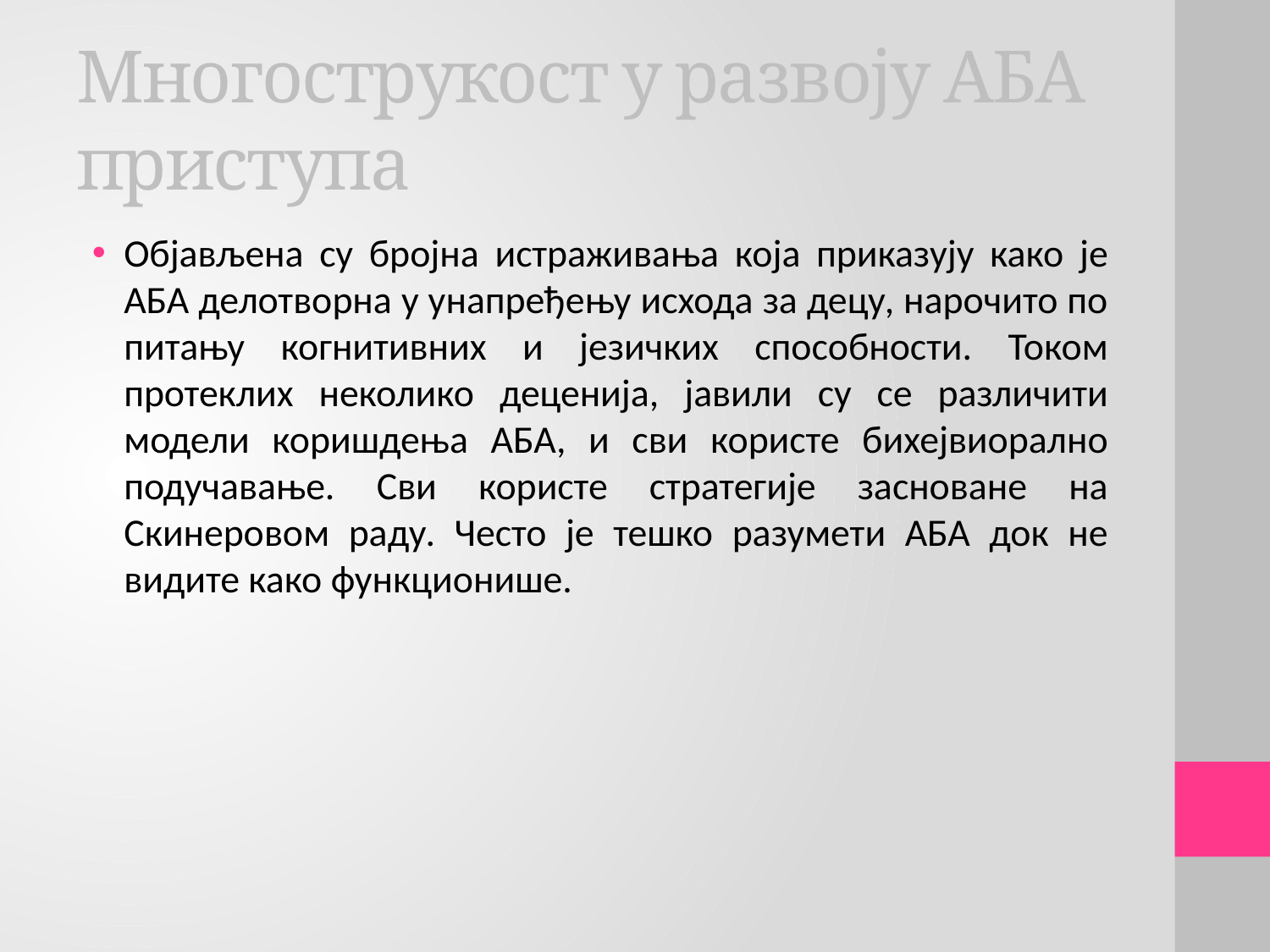

# Многострукост у развоју АБА приступа
Објављена су бројна истраживања која приказују како је АБА делотворна у унапређењу исхода за децу, нарочито по питању когнитивних и језичких способности. Током протеклих неколико деценија, јавили су се различити модели коришдења АБА, и сви користе бихејвиорално подучавање. Сви користе стратегије засноване на Скинеровом раду. Често је тешко разумети АБА док не видите како функционише.